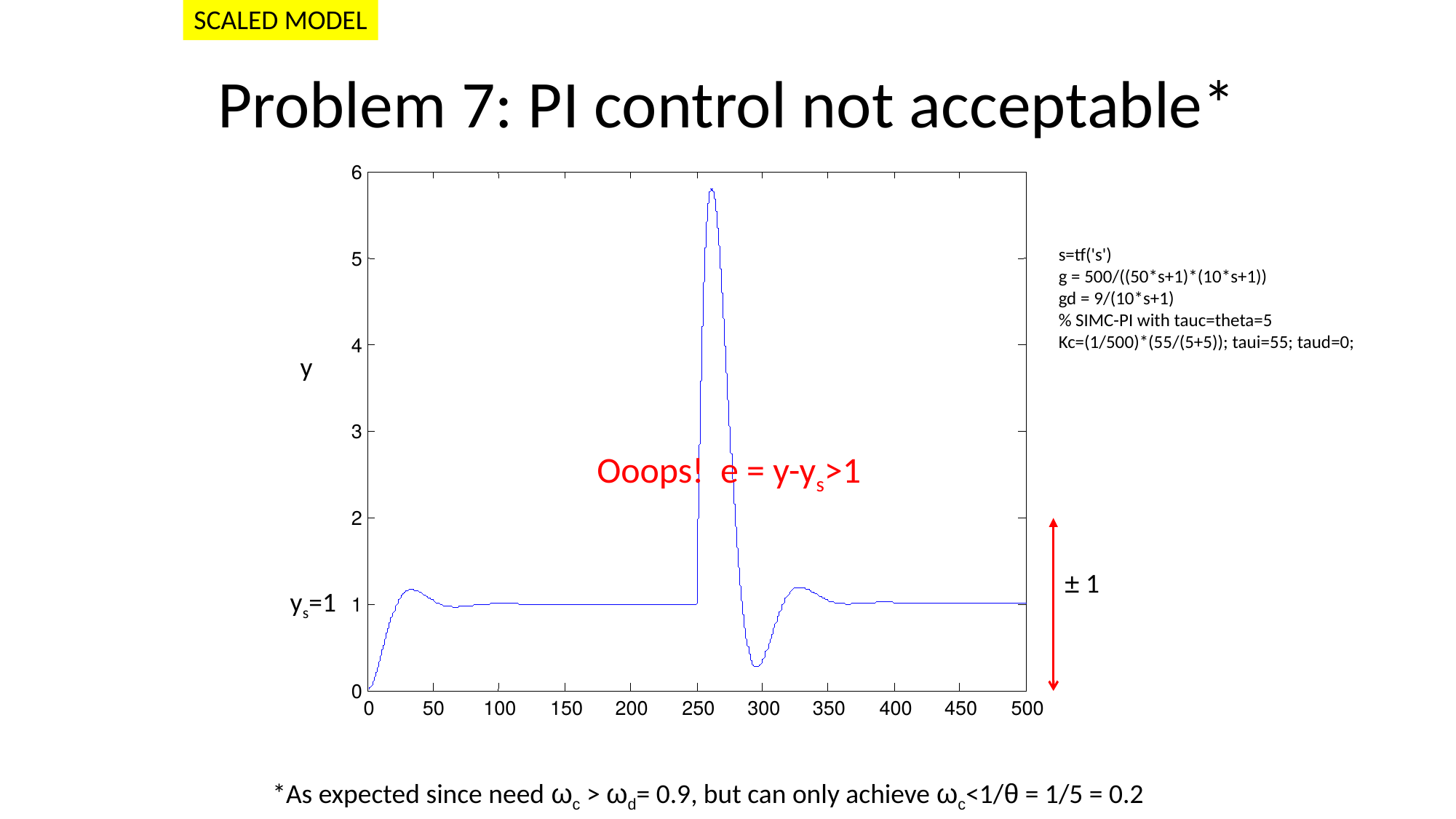

SCALED MODEL
# Problem 7: PI control not acceptable*
6

5

4

3

2

1

0

0
50
100
150
200
250
300
350
400
450
500
s=tf('s')
g = 500/((50*s+1)*(10*s+1))
gd = 9/(10*s+1)
% SIMC-PI with tauc=theta=5
Kc=(1/500)*(55/(5+5)); taui=55; taud=0;

y
Ooops!  e = y-ys>1
± 1
ys=1
*As expected since need ωc > ωd= 0.9, but can only achieve ωc<1/θ = 1/5 = 0.2